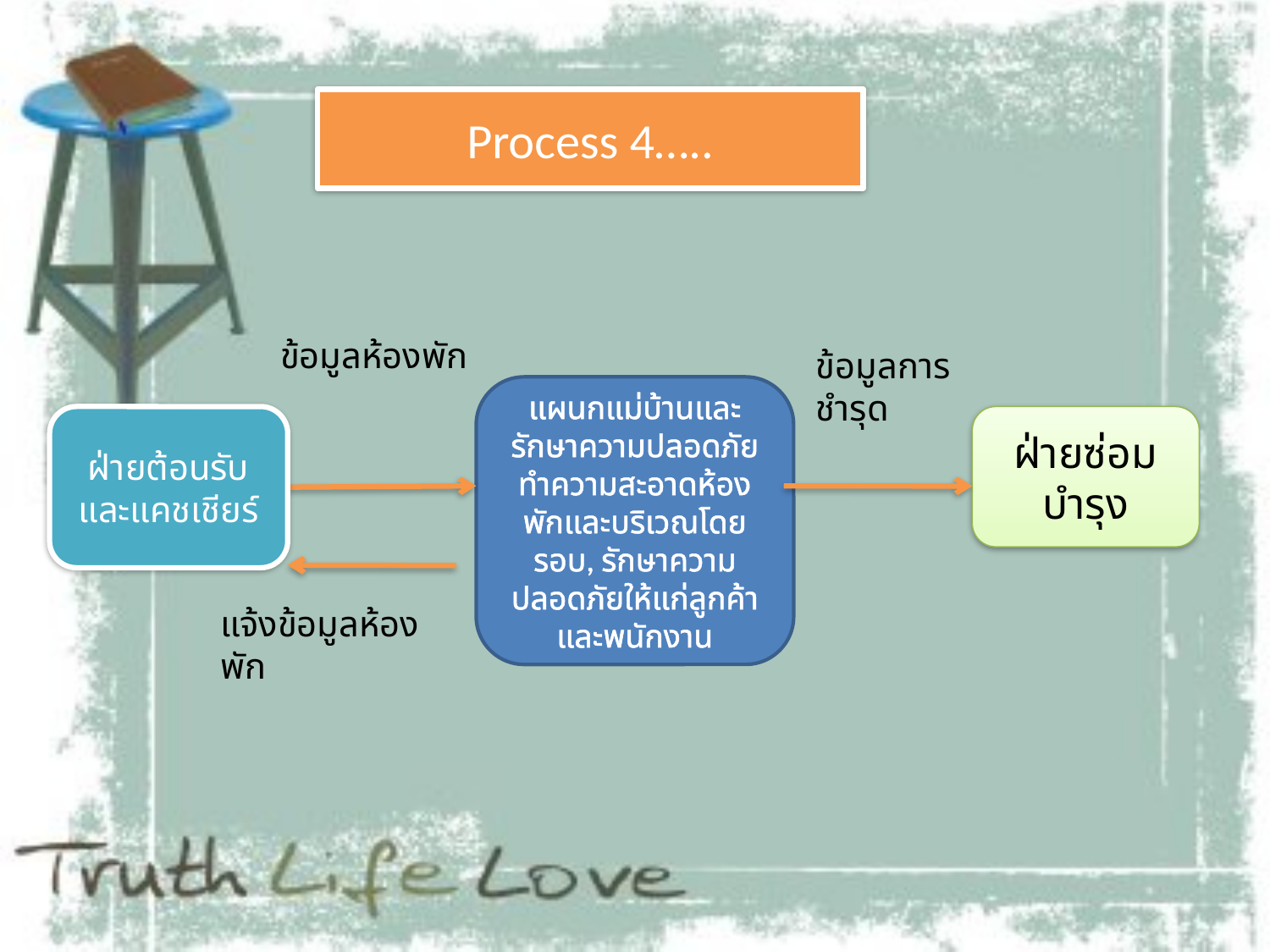

Process 4…..
ข้อมูลห้องพัก
ข้อมูลการชำรุด
แผนกแม่บ้านและรักษาความปลอดภัย
ทำความสะอาดห้องพักและบริเวณโดยรอบ, รักษาความปลอดภัยให้แก่ลูกค้าและพนักงาน
ฝ่ายต้อนรับและแคชเชียร์
ฝ่ายซ่อมบำรุง
แจ้งข้อมูลห้องพัก